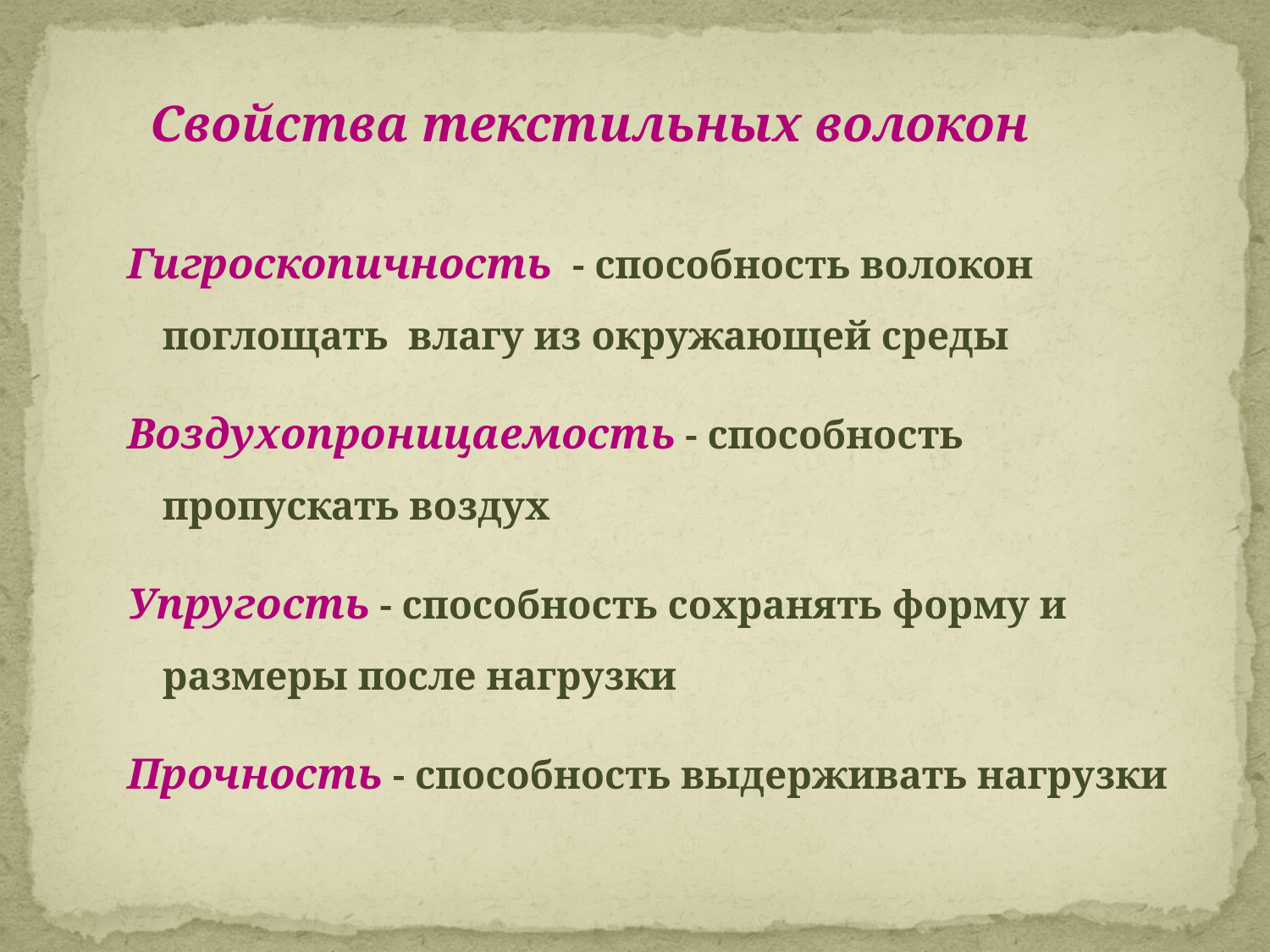

Свойства текстильных волокон
Гигроскопичность  - способность волокон  поглощать  влагу из окружающей среды

Воздухопроницаемость - способность пропускать воздух

Упругость - способность сохранять форму и размеры после нагрузки

Прочность - способность выдерживать нагрузки